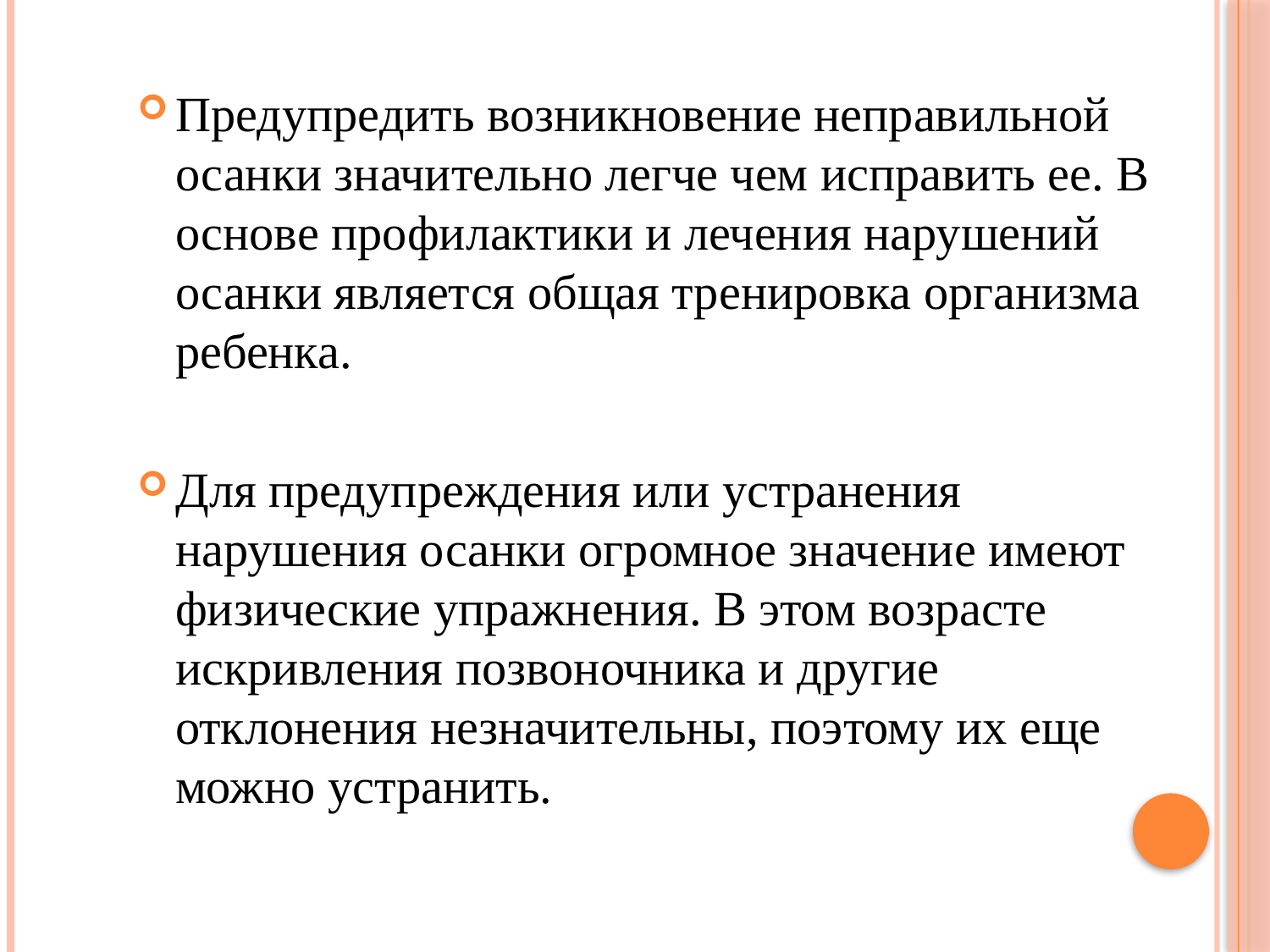

Предупредить возникновение неправильной осанки значительно легче чем исправить ее. В основе профилактики и лечения нарушений осанки является общая тренировка организма ребенка.

Для предупреждения или устранения нарушения осанки огромное значение имеют физические упражнения. В этом возрасте искривления позвоночника и другие отклонения незначительны, поэтому их еще можно устранить.